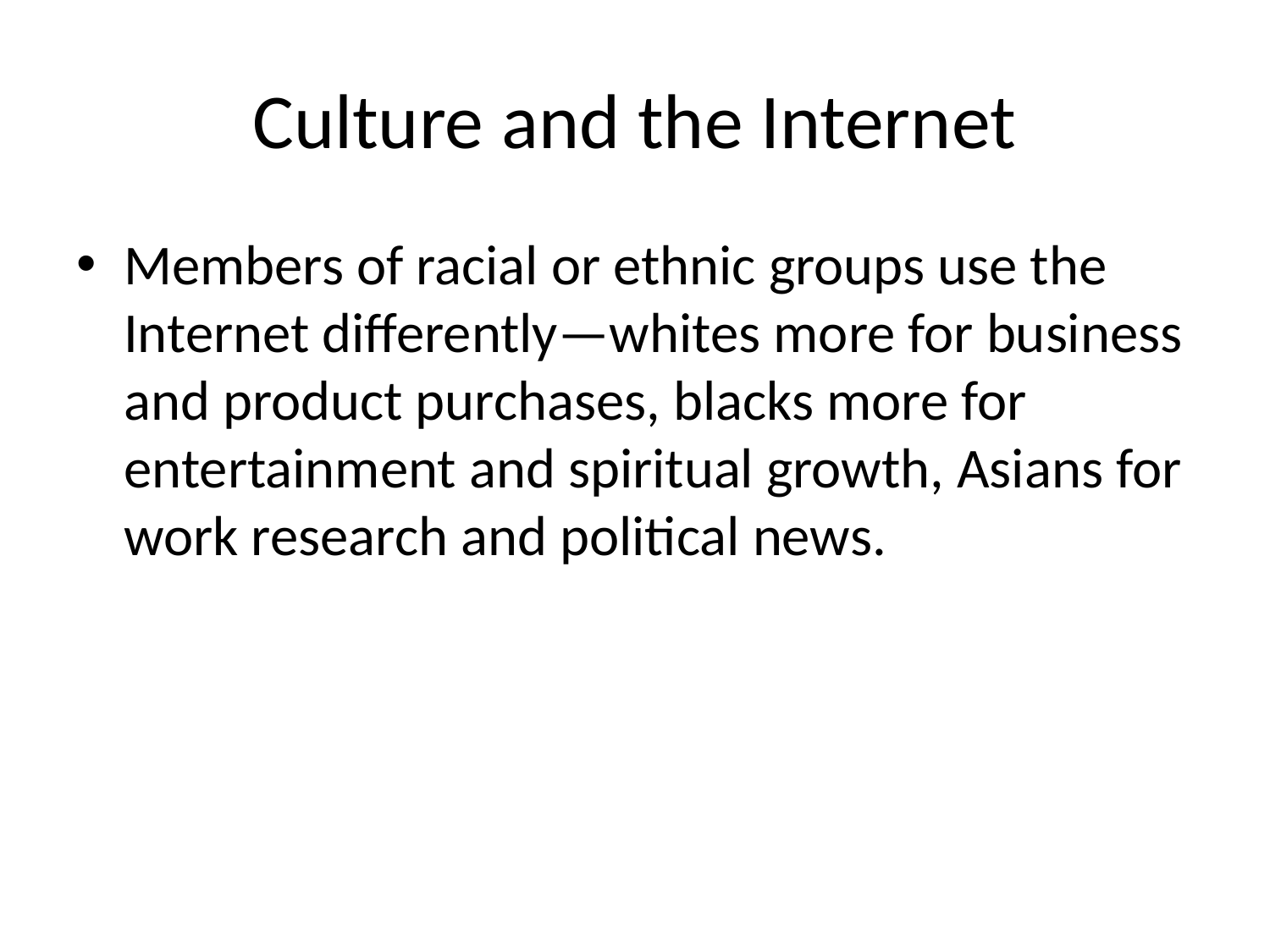

# Culture and the Internet
Members of racial or ethnic groups use the Internet differently—whites more for business and product purchases, blacks more for entertainment and spiritual growth, Asians for work research and political news.